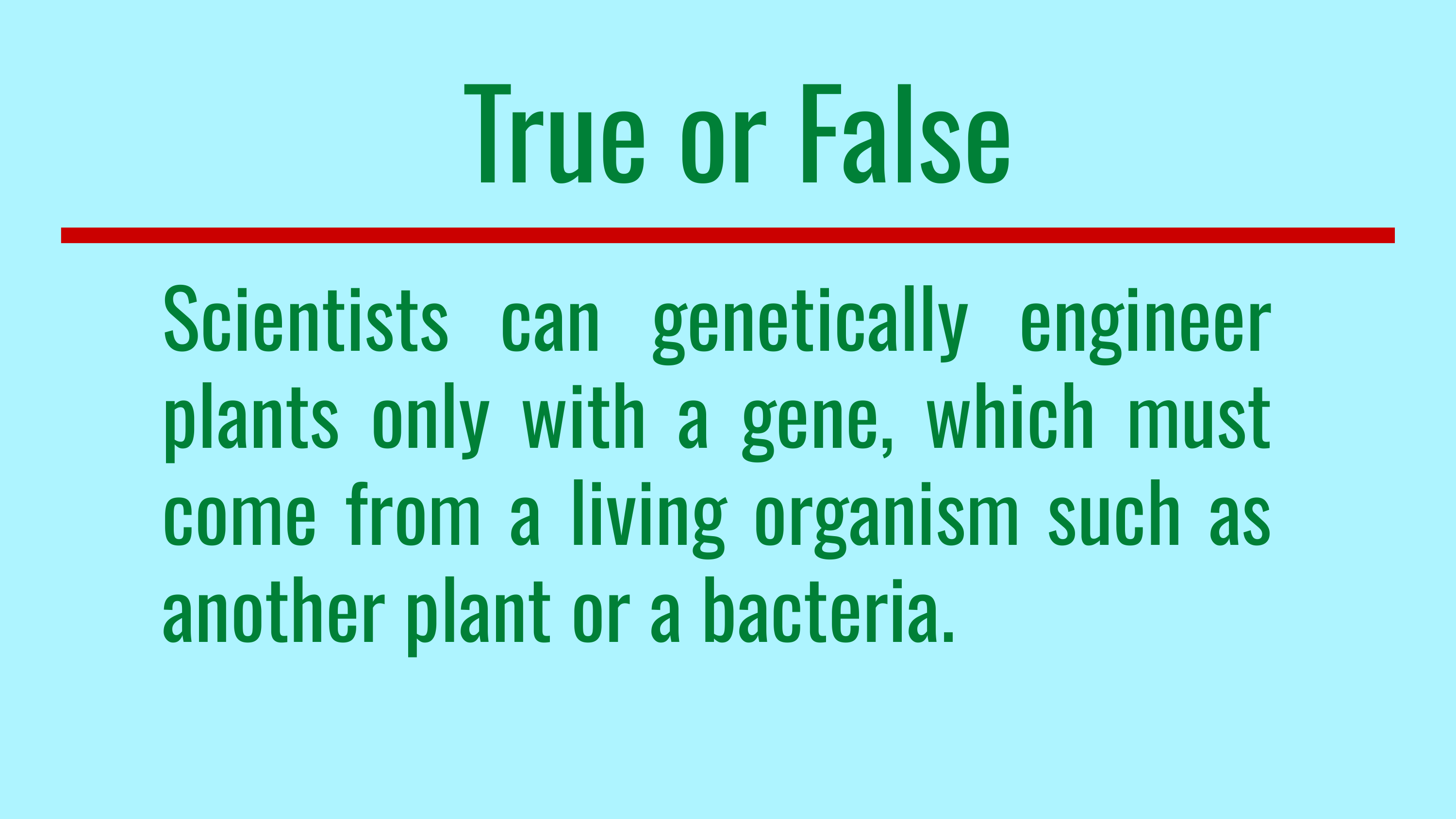

True or False

Scientists can genetically engineer plants only with a gene, which must come from a living organism such as another plant or a bacteria.